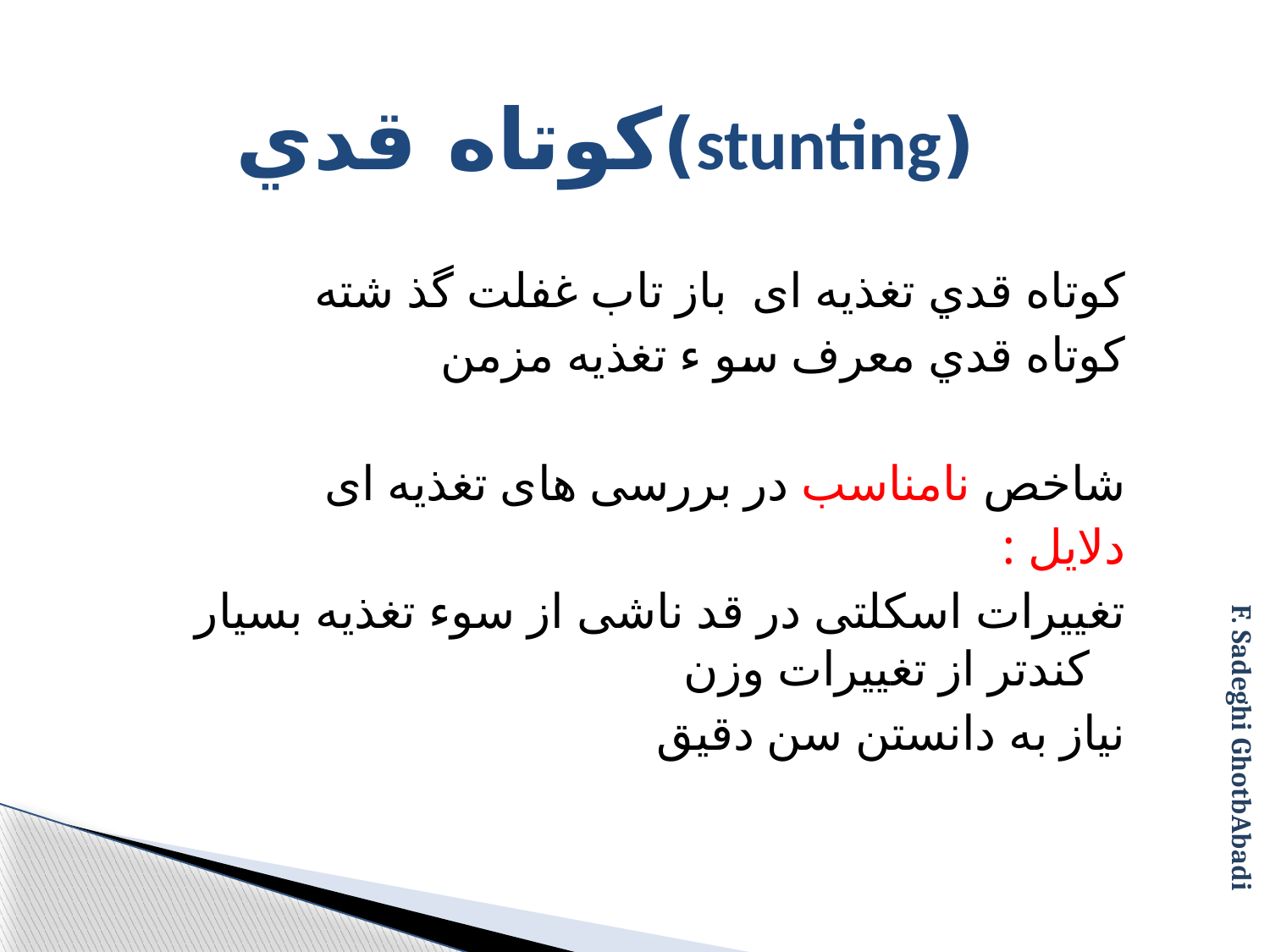

# (stunting)كوتاه قدي
كوتاه قدي تغذيه ای  باز تاب غفلت گذ شته
كوتاه قدي معرف سو ء تغذيه مزمن

شاخص نامناسب در بررسی های تغذیه ای
دلایل :
تغییرات اسکلتی در قد ناشی از سوء تغذیه بسیار کندتر از تغییرات وزن
نیاز به دانستن سن دقیق